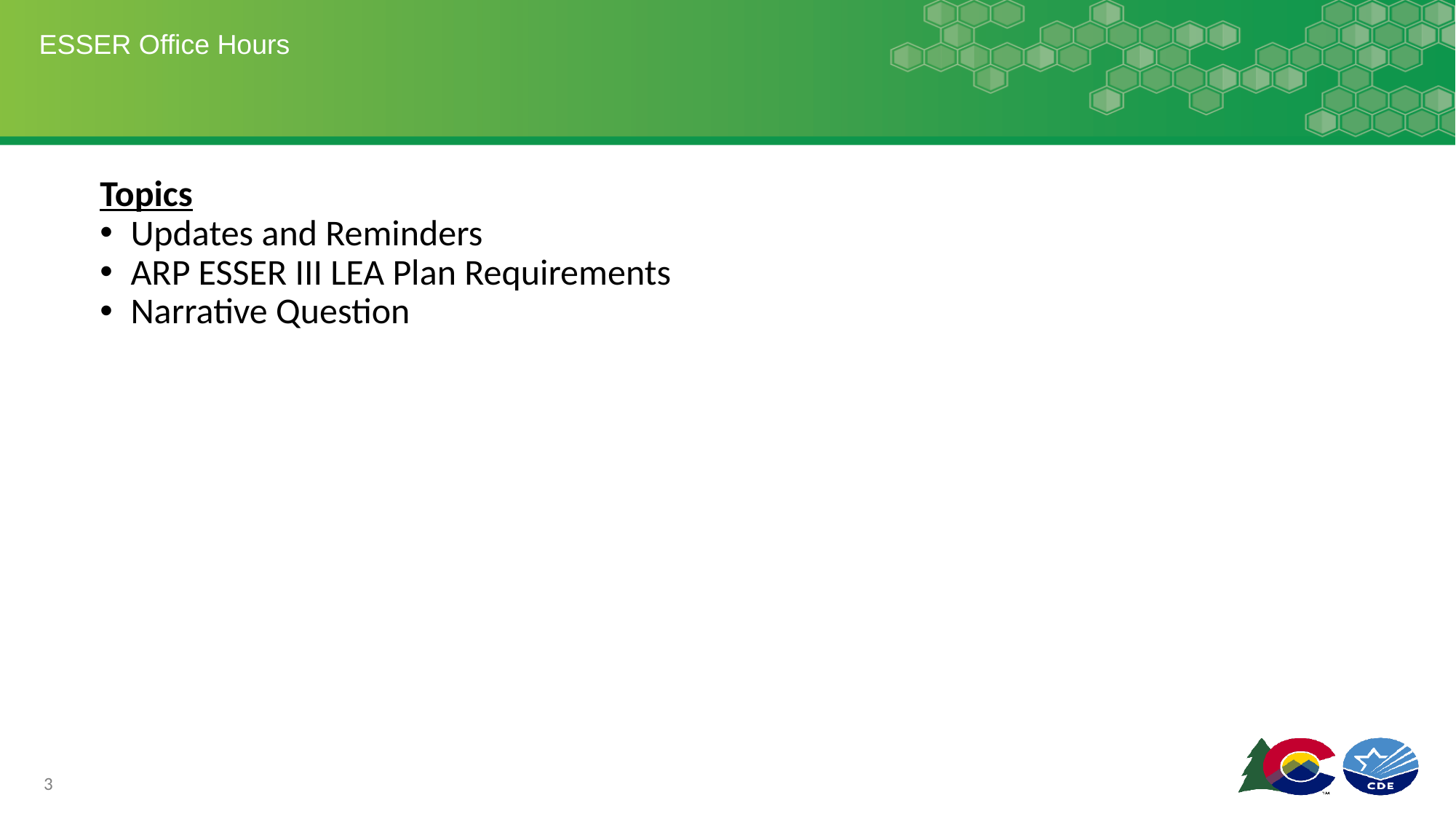

# ESSER Office Hours
Topics
Updates and Reminders
ARP ESSER III LEA Plan Requirements
Narrative Question

3